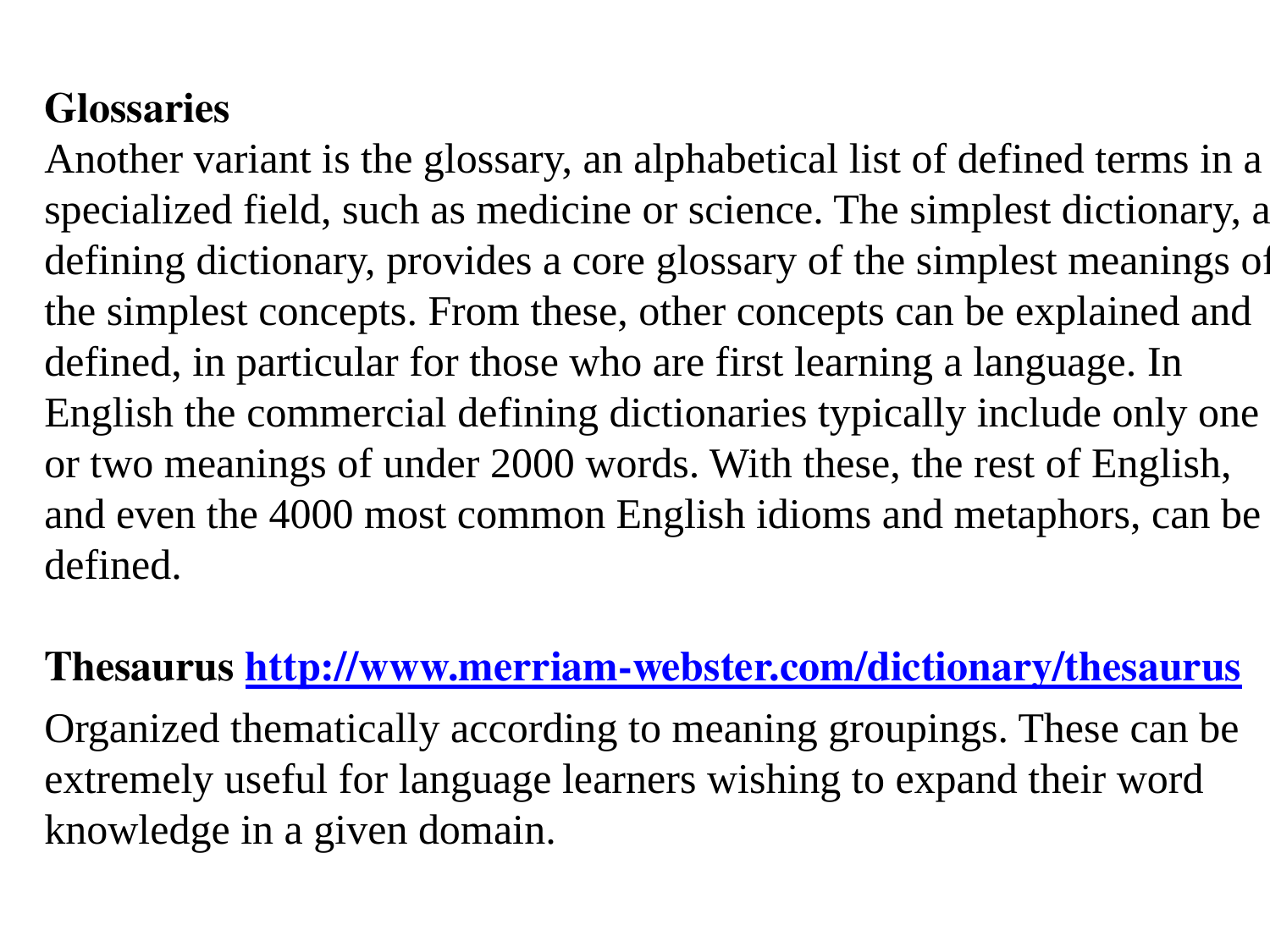

Glossaries
Another variant is the glossary, an alphabetical list of defined terms in a specialized field, such as medicine or science. The simplest dictionary, a defining dictionary, provides a core glossary of the simplest meanings of the simplest concepts. From these, other concepts can be explained and defined, in particular for those who are first learning a language. In English the commercial defining dictionaries typically include only one or two meanings of under 2000 words. With these, the rest of English, and even the 4000 most common English idioms and metaphors, can be defined.

Thesaurus http://www.merriam-webster.com/dictionary/thesaurus
Organized thematically according to meaning groupings. These can be extremely useful for language learners wishing to expand their word knowledge in a given domain.